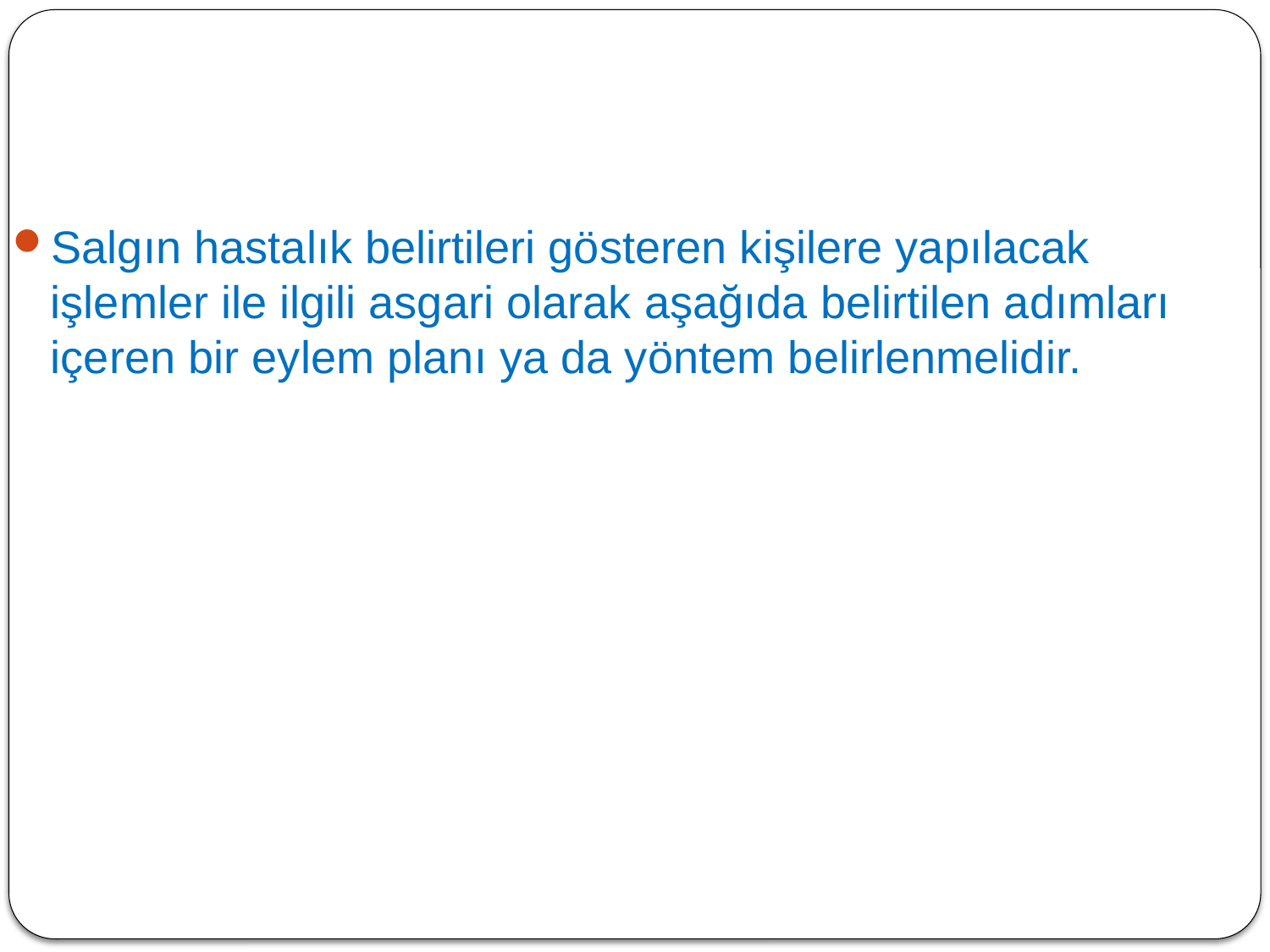

Salgın hastalık belirtileri gösteren kişilere yapılacak işlemler ile ilgili asgari olarak aşağıda belirtilen adımları içeren bir eylem planı ya da yöntem belirlenmelidir.